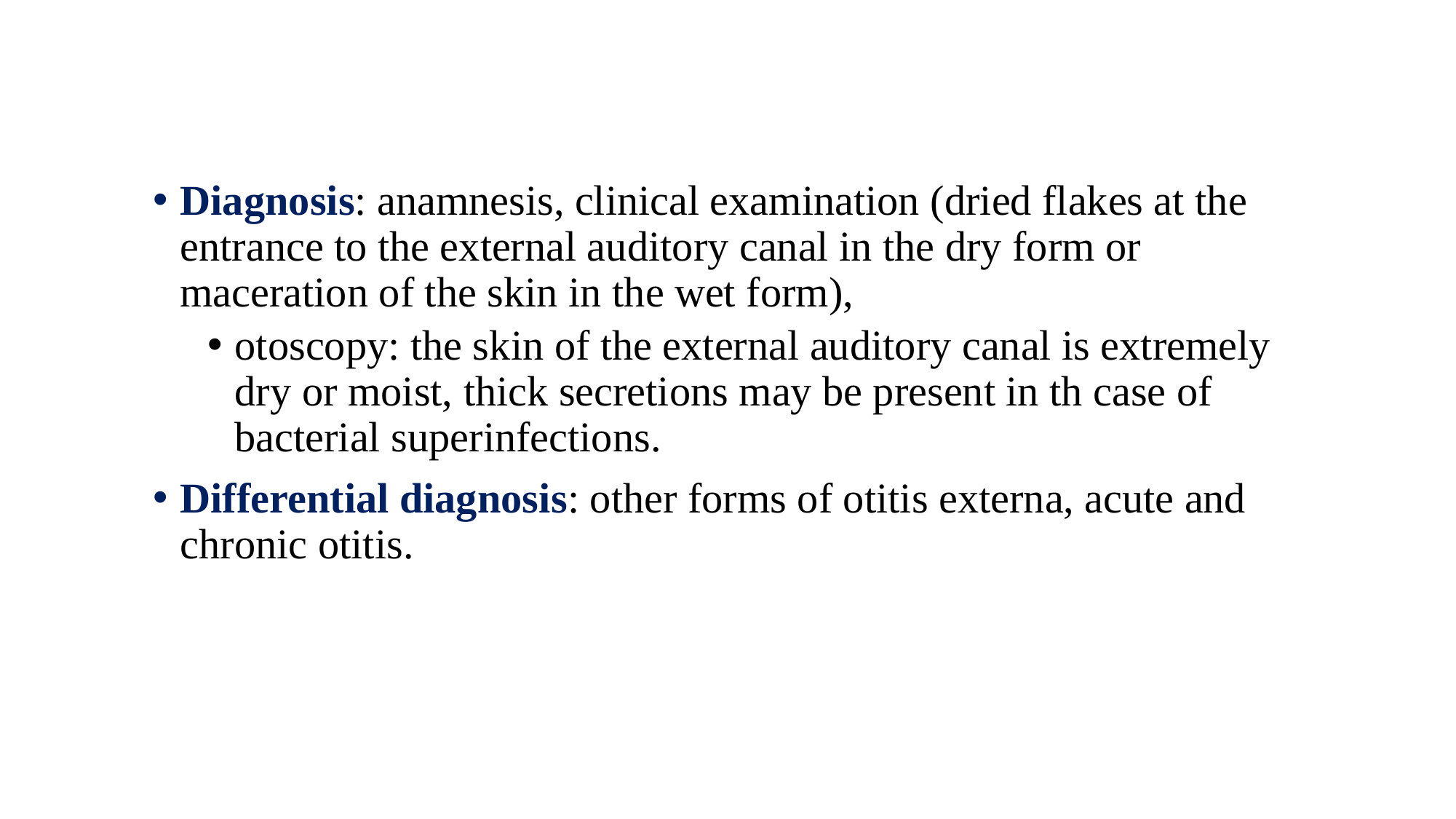

Diagnosis: anamnesis, clinical examination (dried flakes at the entrance to the external auditory canal in the dry form or maceration of the skin in the wet form),
otoscopy: the skin of the external auditory canal is extremely dry or moist, thick secretions may be present in th case of bacterial superinfections.
Differential diagnosis: other forms of otitis externa, acute and chronic otitis.